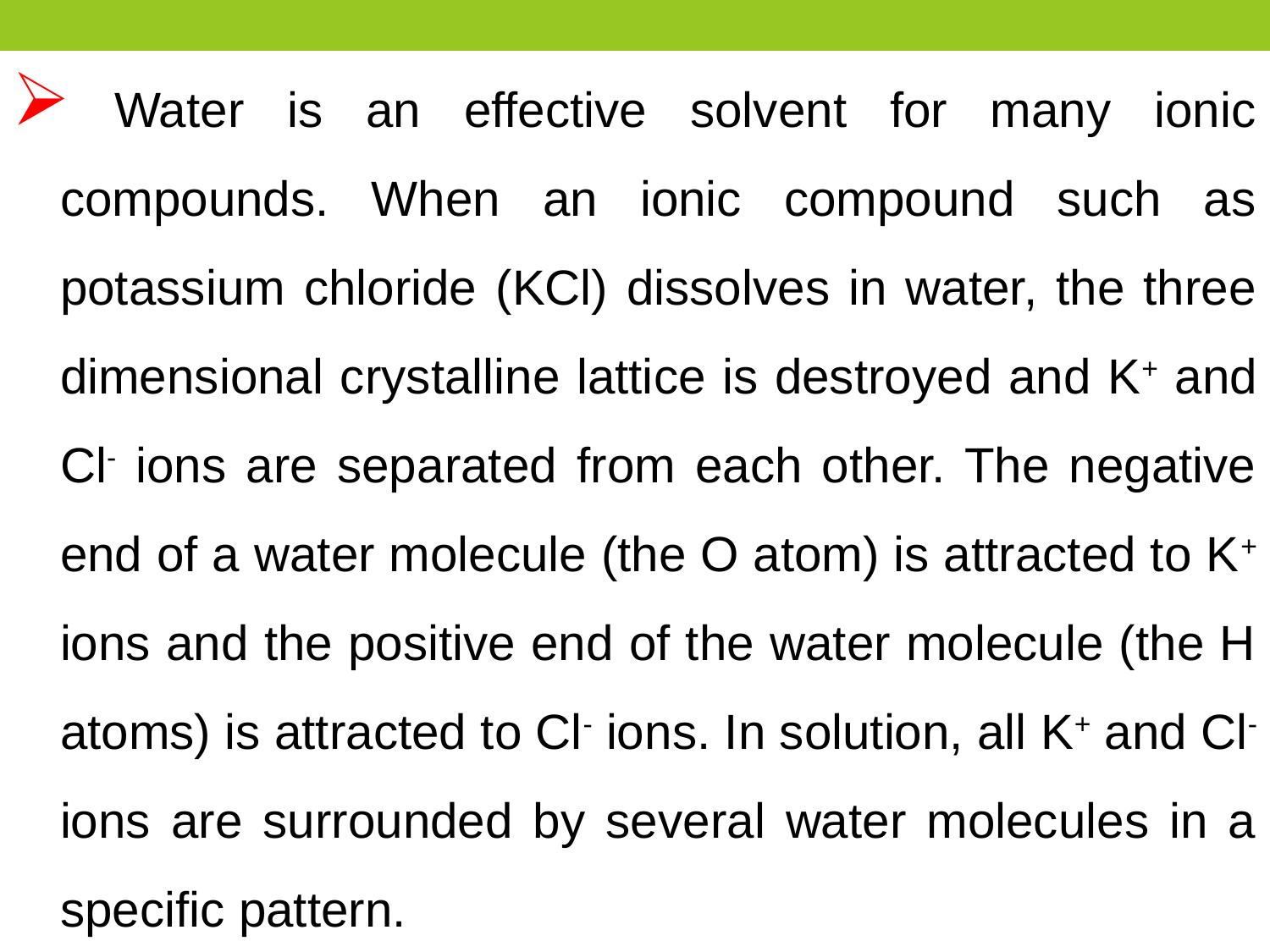

Water is an effective solvent for many ionic compounds. When an ionic compound such as potassium chloride (KCl) dissolves in water, the three dimensional crystalline lattice is destroyed and K+ and Cl- ions are separated from each other. The negative end of a water molecule (the O atom) is attracted to K+ ions and the positive end of the water molecule (the H atoms) is attracted to Cl- ions. In solution, all K+ and Cl- ions are surrounded by several water molecules in a specific pattern.